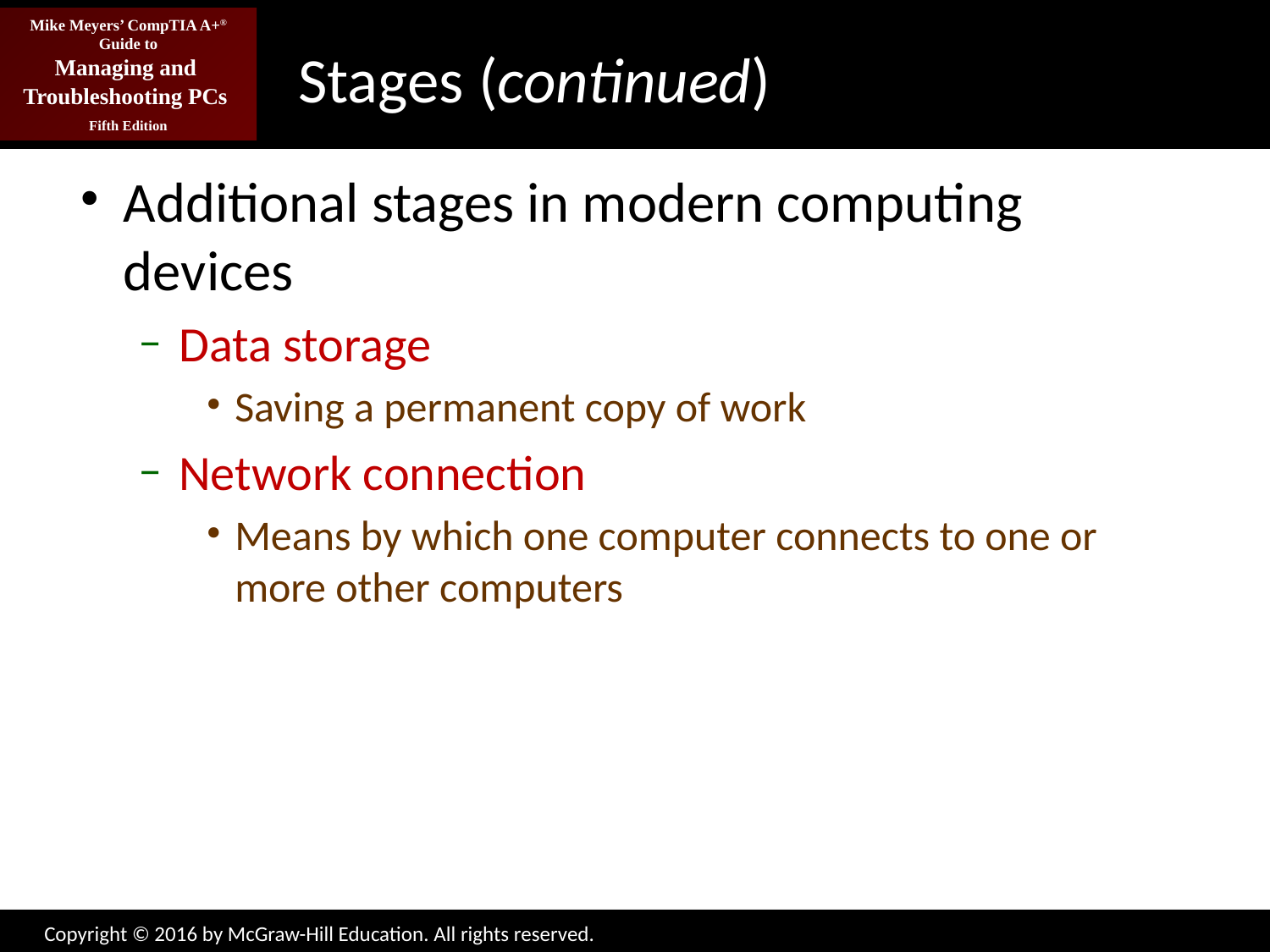

# Stages (continued)
Additional stages in modern computing devices
Data storage
Saving a permanent copy of work
Network connection
Means by which one computer connects to one or more other computers